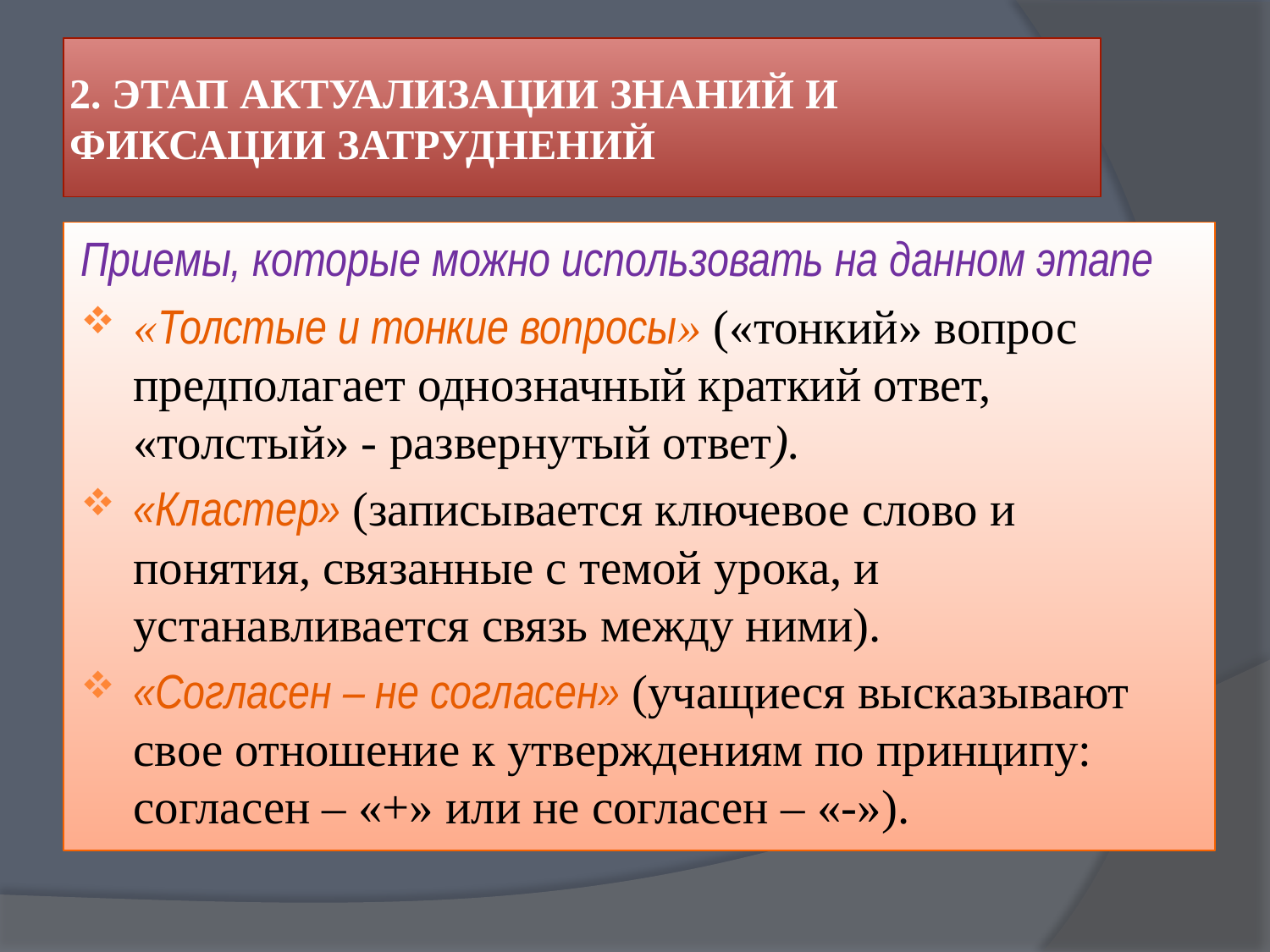

# 2. ЭТАП АКТУАЛИЗАЦИИ ЗНАНИЙ И ФИКСАЦИИ ЗАТРУДНЕНИЙ
Приемы, которые можно использовать на данном этапе
«Толстые и тонкие вопросы» («тонкий» вопрос предполагает однозначный краткий ответ, «толстый» - развернутый ответ).
«Кластер» (записывается ключевое слово и понятия, связанные с темой урока, и устанавливается связь между ними).
«Согласен – не согласен» (учащиеся высказывают свое отношение к утверждениям по принципу: согласен – «+» или не согласен – «-»).